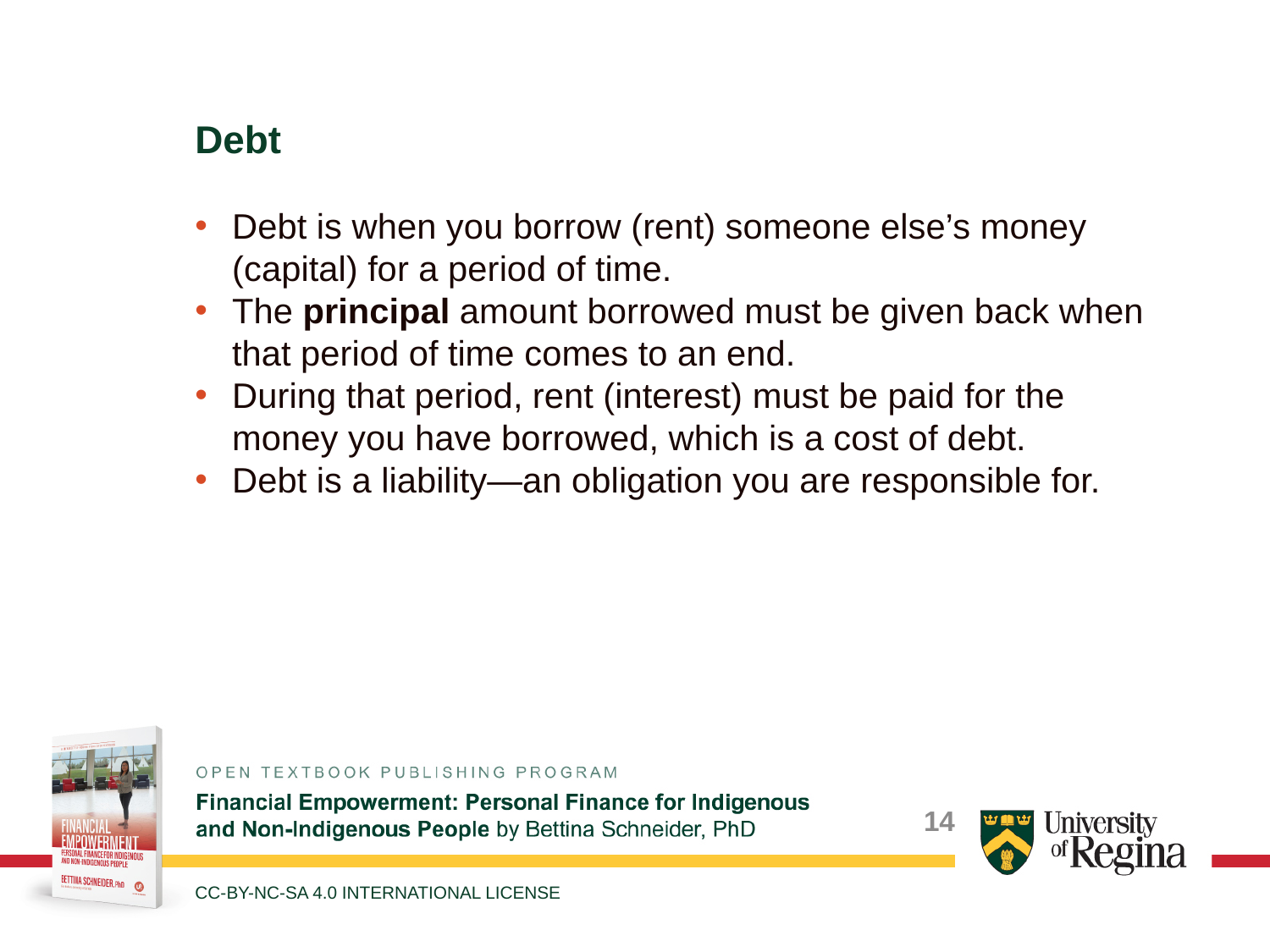

Debt
Debt is when you borrow (rent) someone else’s money (capital) for a period of time.
The principal amount borrowed must be given back when that period of time comes to an end.
During that period, rent (interest) must be paid for the money you have borrowed, which is a cost of debt.
Debt is a liability—an obligation you are responsible for.
CC-BY-NC-SA 4.0 INTERNATIONAL LICENSE